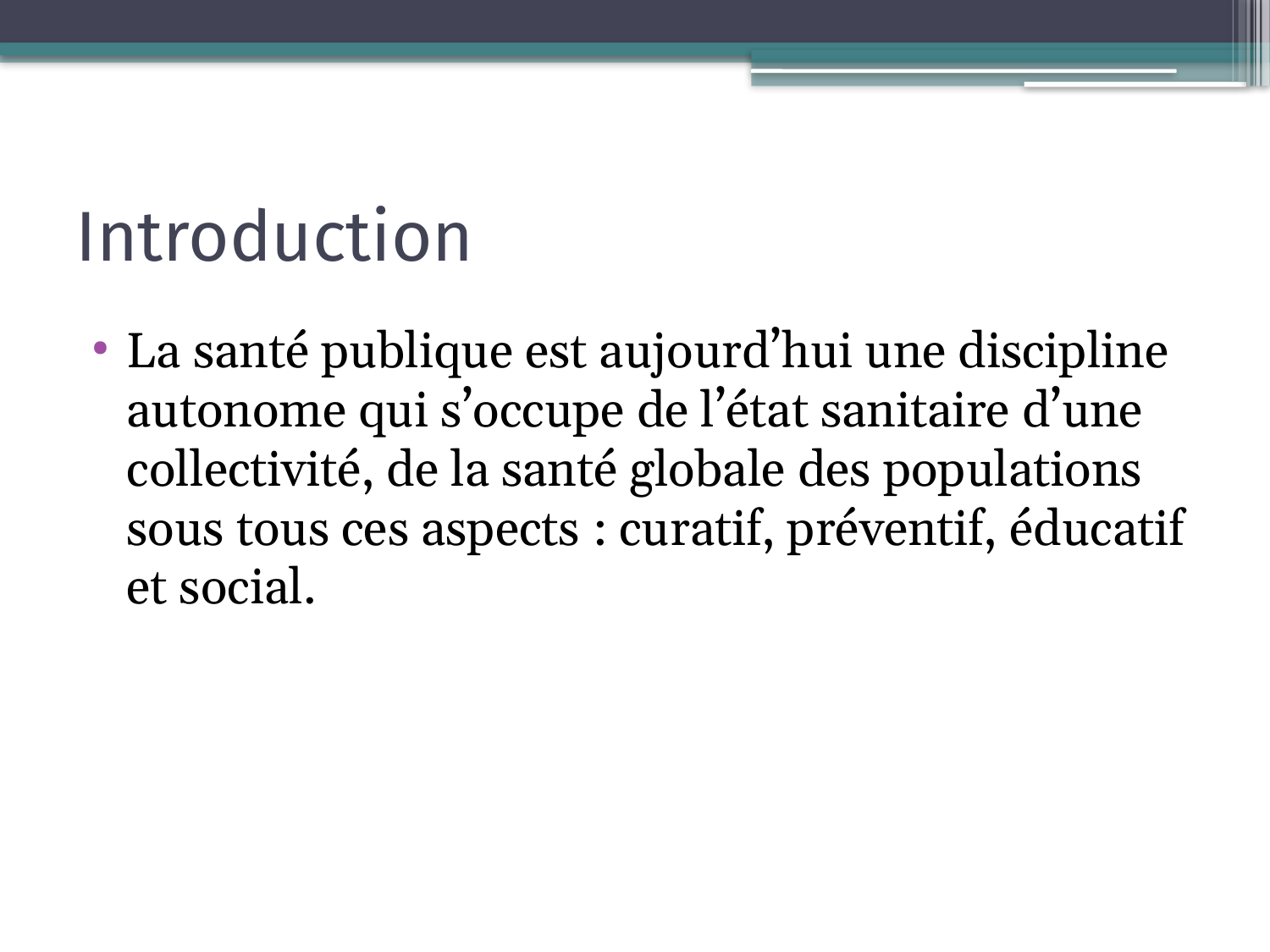

# Introduction
La santé publique est aujourd’hui une discipline autonome qui s’occupe de l’état sanitaire d’une collectivité, de la santé globale des populations sous tous ces aspects : curatif, préventif, éducatif et social.